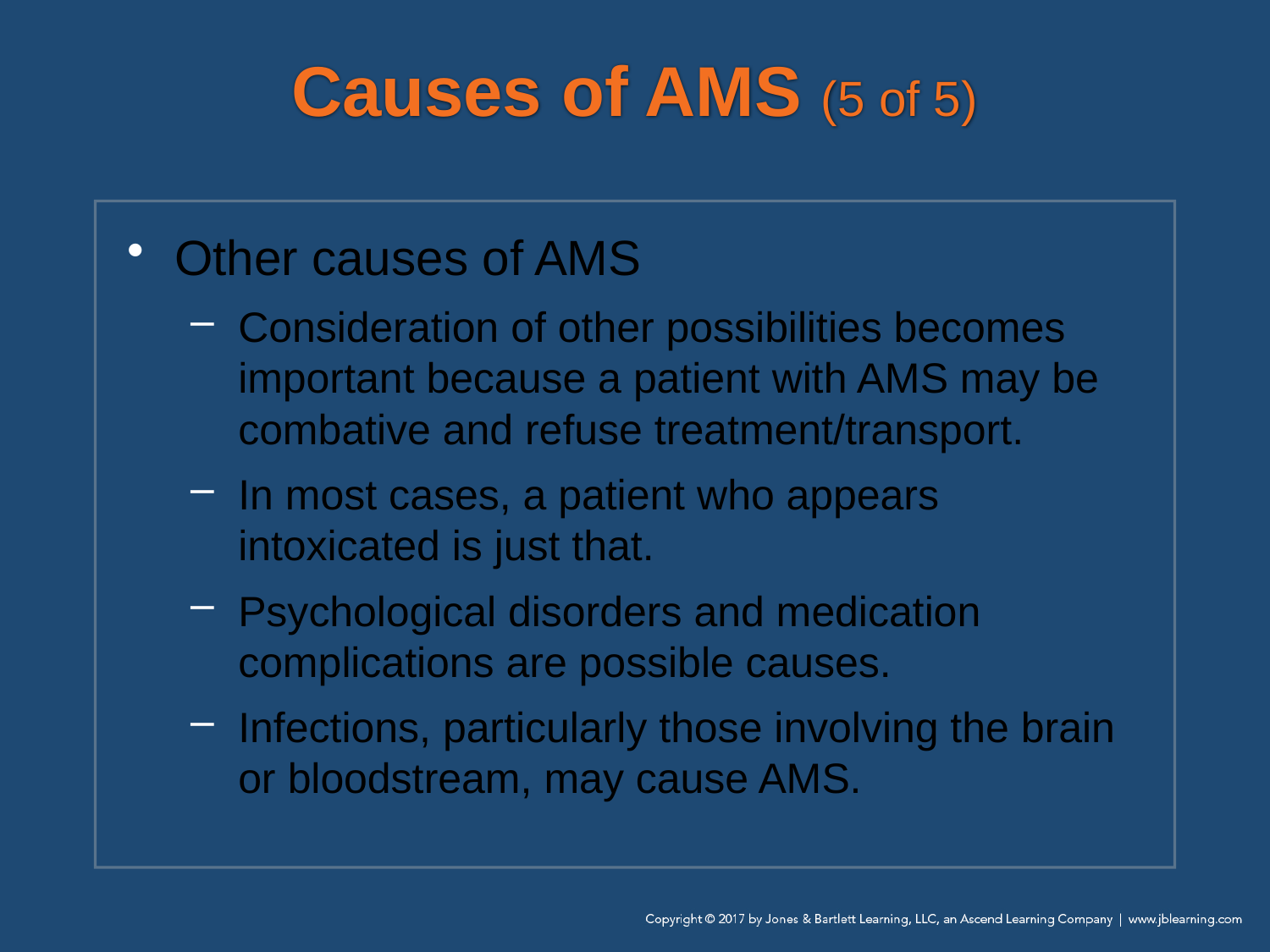

# Causes of AMS (5 of 5)
Other causes of AMS
Consideration of other possibilities becomes important because a patient with AMS may be combative and refuse treatment/transport.
In most cases, a patient who appears intoxicated is just that.
Psychological disorders and medication complications are possible causes.
Infections, particularly those involving the brain or bloodstream, may cause AMS.